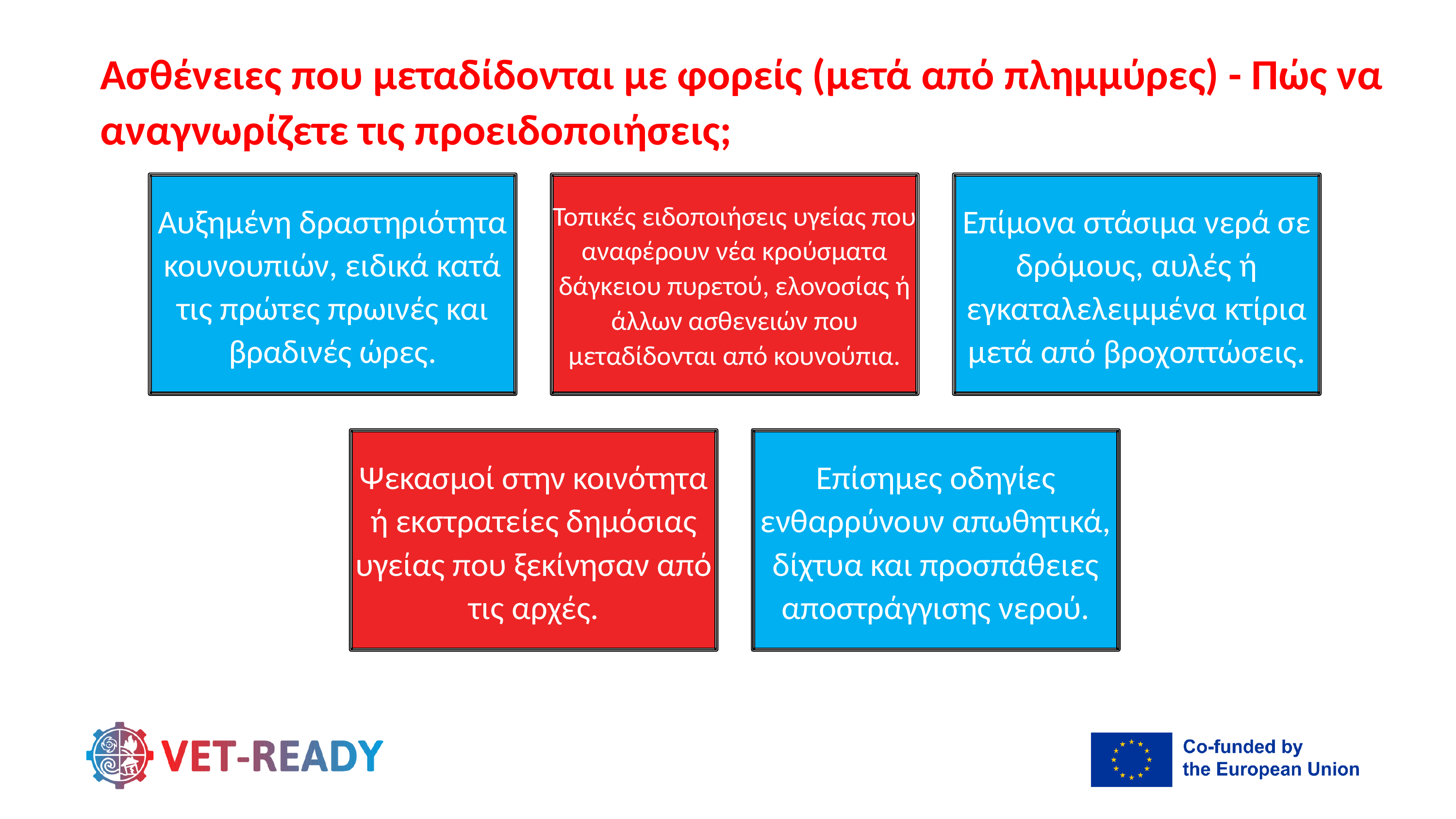

Ασθένειες που μεταδίδονται με φορείς (μετά από πλημμύρες) - Πώς να αναγνωρίζετε τις προειδοποιήσεις;

Τοπικές ειδοποιήσεις υγείας που αναφέρουν νέα κρούσματα δάγκειου πυρετού, ελονοσίας ή άλλων ασθενειών που μεταδίδονται από κουνούπια.

Αυξημένη δραστηριότητα κουνουπιών, ειδικά κατά τις πρώτες πρωινές και βραδινές ώρες.

Επίμονα στάσιμα νερά σε δρόμους, αυλές ή εγκαταλελειμμένα κτίρια μετά από βροχοπτώσεις.

Ψεκασμοί στην κοινότητα ή εκστρατείες δημόσιας υγείας που ξεκίνησαν από τις αρχές.

Επίσημες οδηγίες ενθαρρύνουν απωθητικά, δίχτυα και προσπάθειες αποστράγγισης νερού.